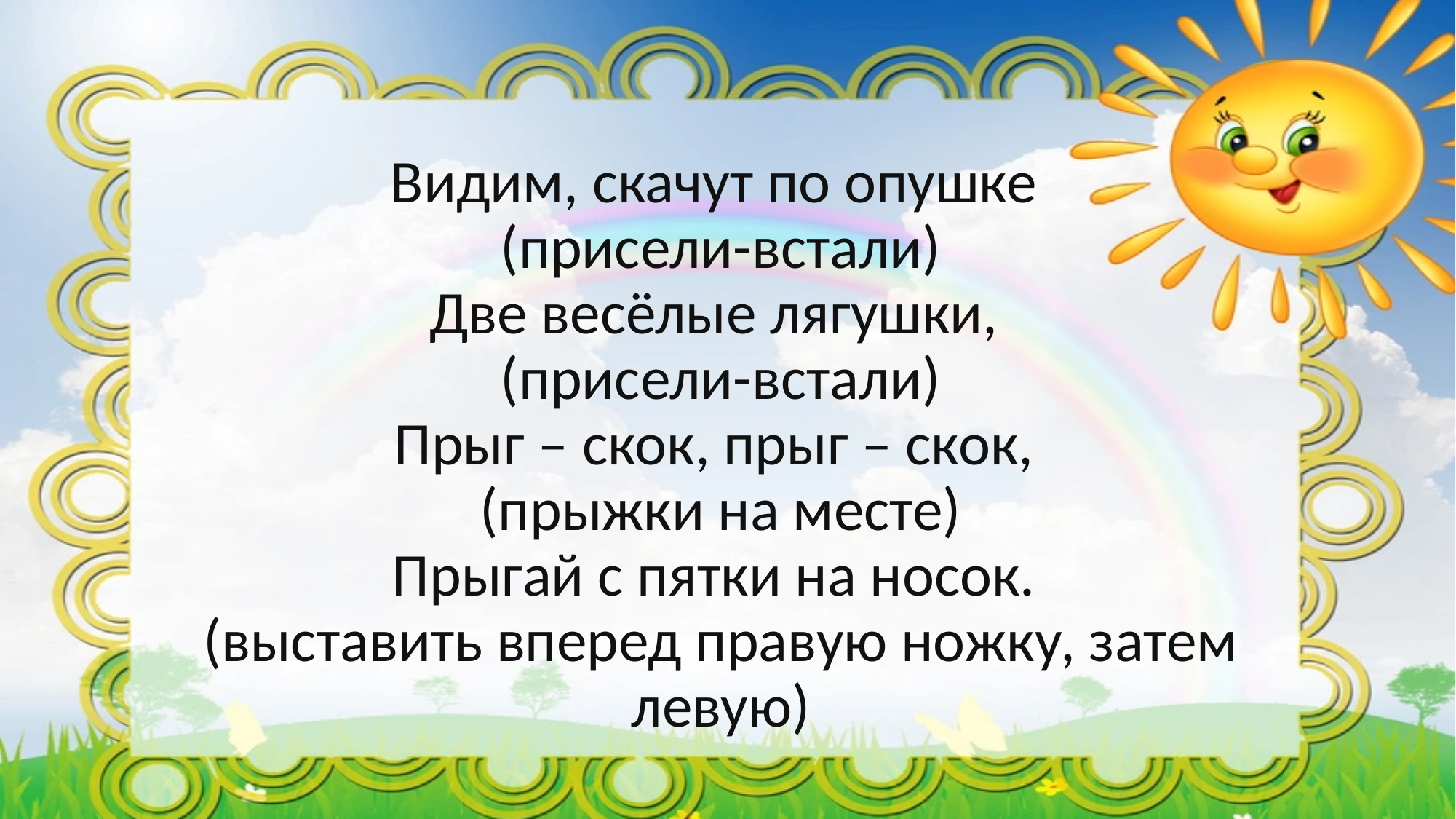

# Видим, скачут по опушке (присели-встали) Две весёлые лягушки, (присели-встали) Прыг – скок, прыг – скок, (прыжки на месте) Прыгай с пятки на носок. (выставить вперед правую ножку, затем левую)